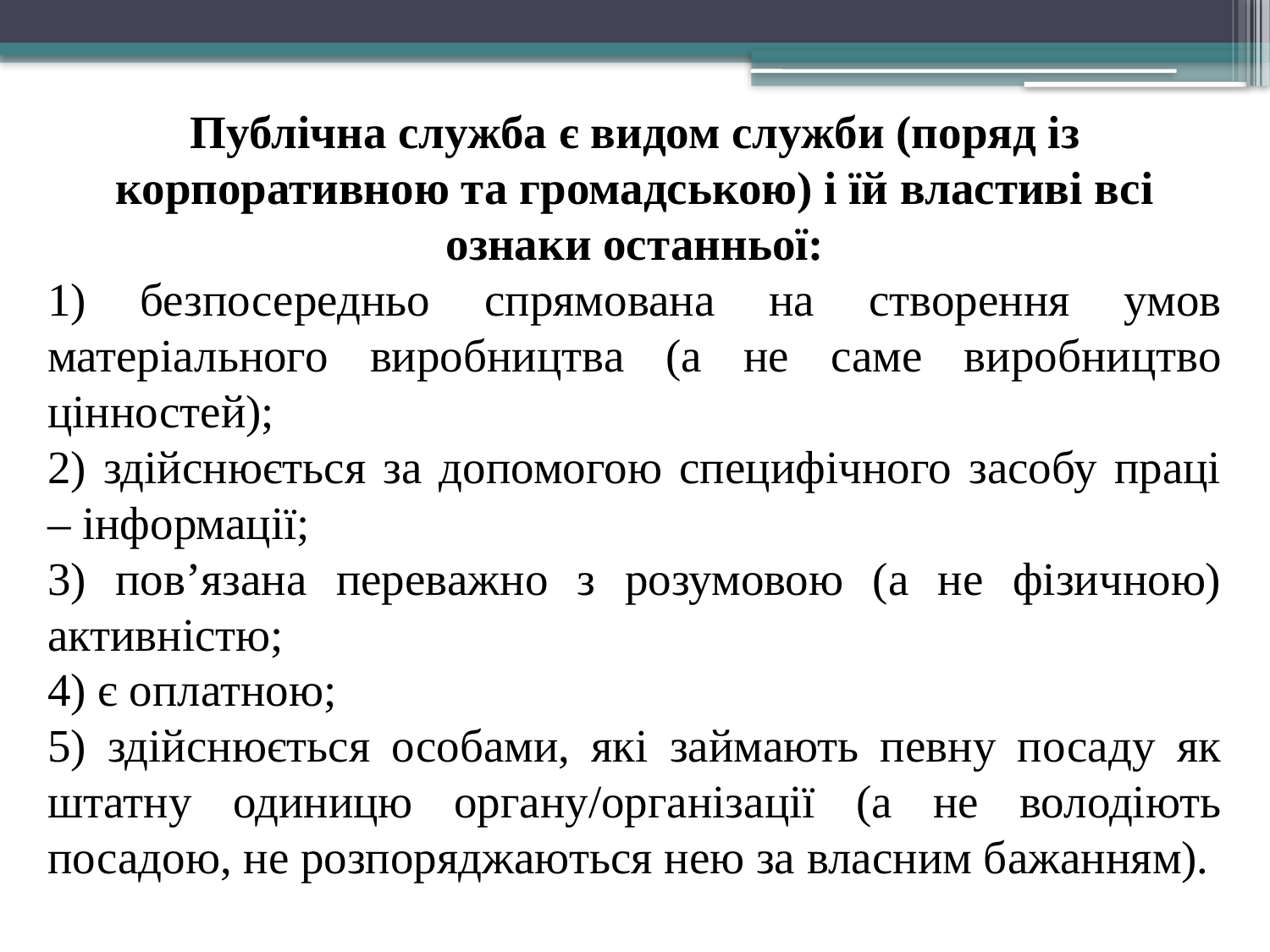

Публічна служба є видом служби (поряд із корпоративною та громадською) і їй властиві всі ознаки останньої:
1) безпосередньо спрямована на створення умов матеріального виробництва (а не саме виробництво цінностей);
2) здійснюється за допомогою специфічного засобу праці – інформації;
3) пов’язана переважно з розумовою (а не фізичною) активністю;
4) є оплатною;
5) здійснюється особами, які займають певну посаду як штатну одиницю органу/організації (а не володіють посадою, не розпоряджаються нею за власним бажанням).